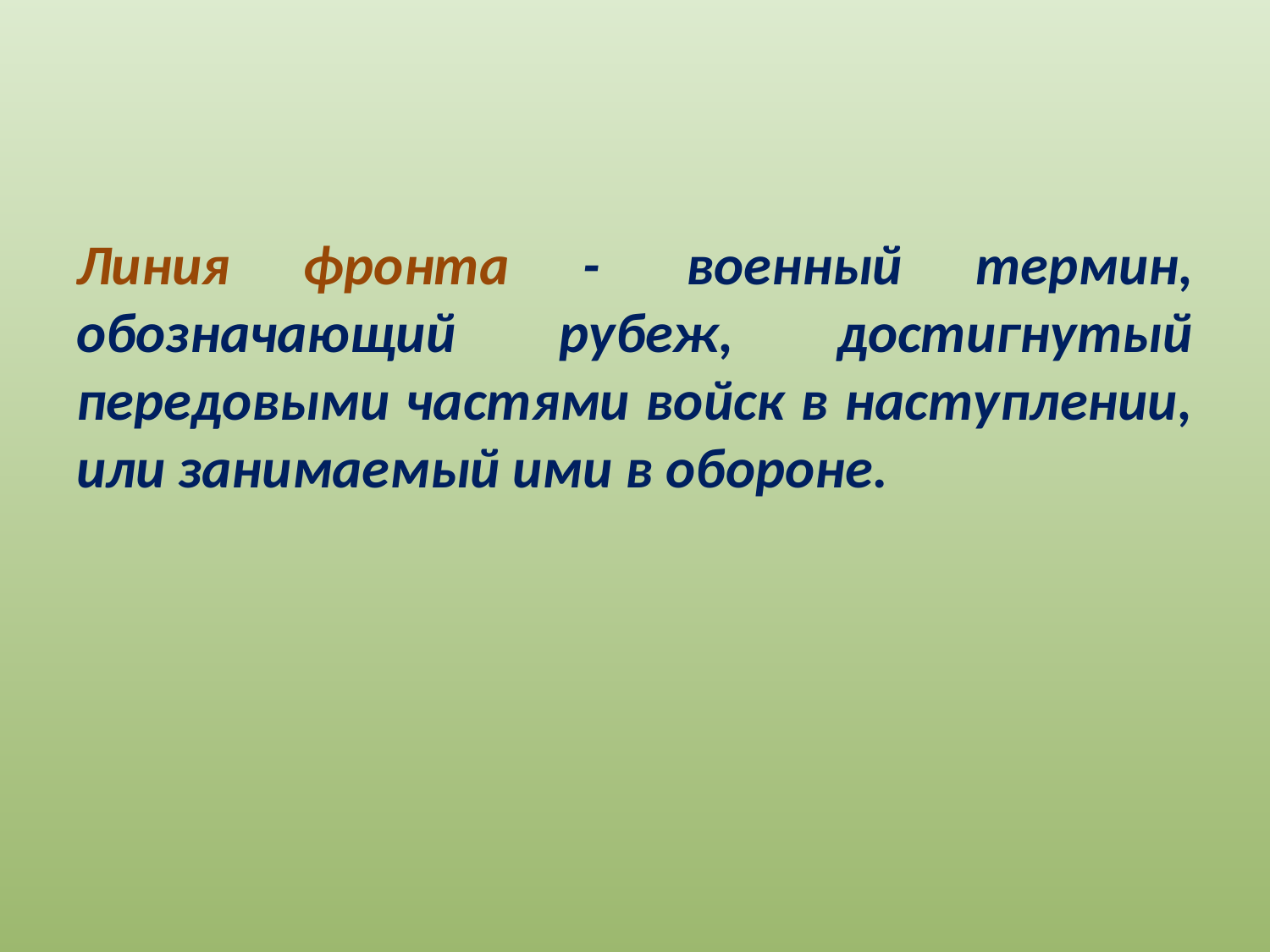

#
Линия фронта -  военный термин, обозначающий рубеж, достигнутый передовыми частями войск в наступлении, или занимаемый ими в обороне.